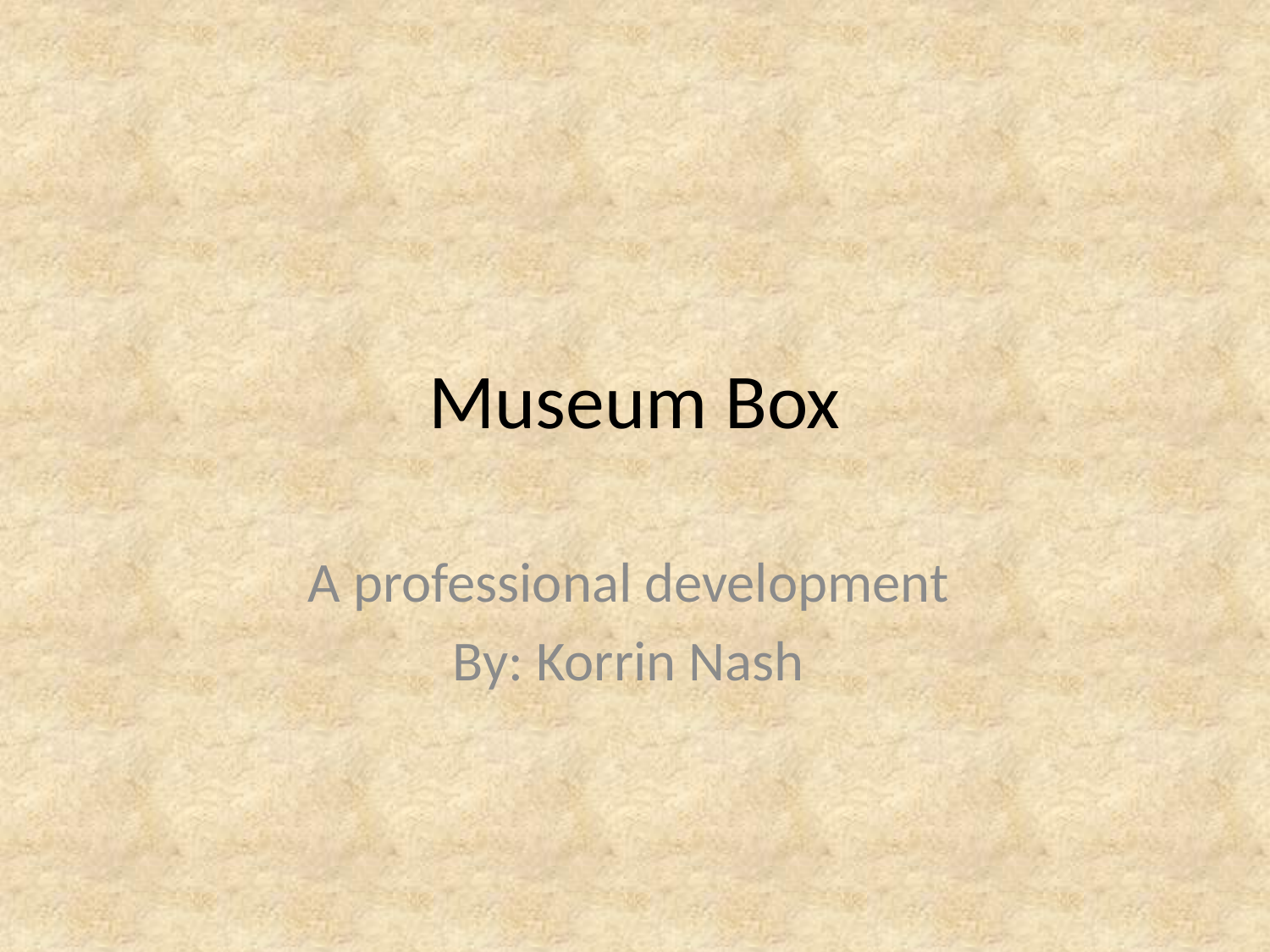

# Museum Box
A professional development
By: Korrin Nash